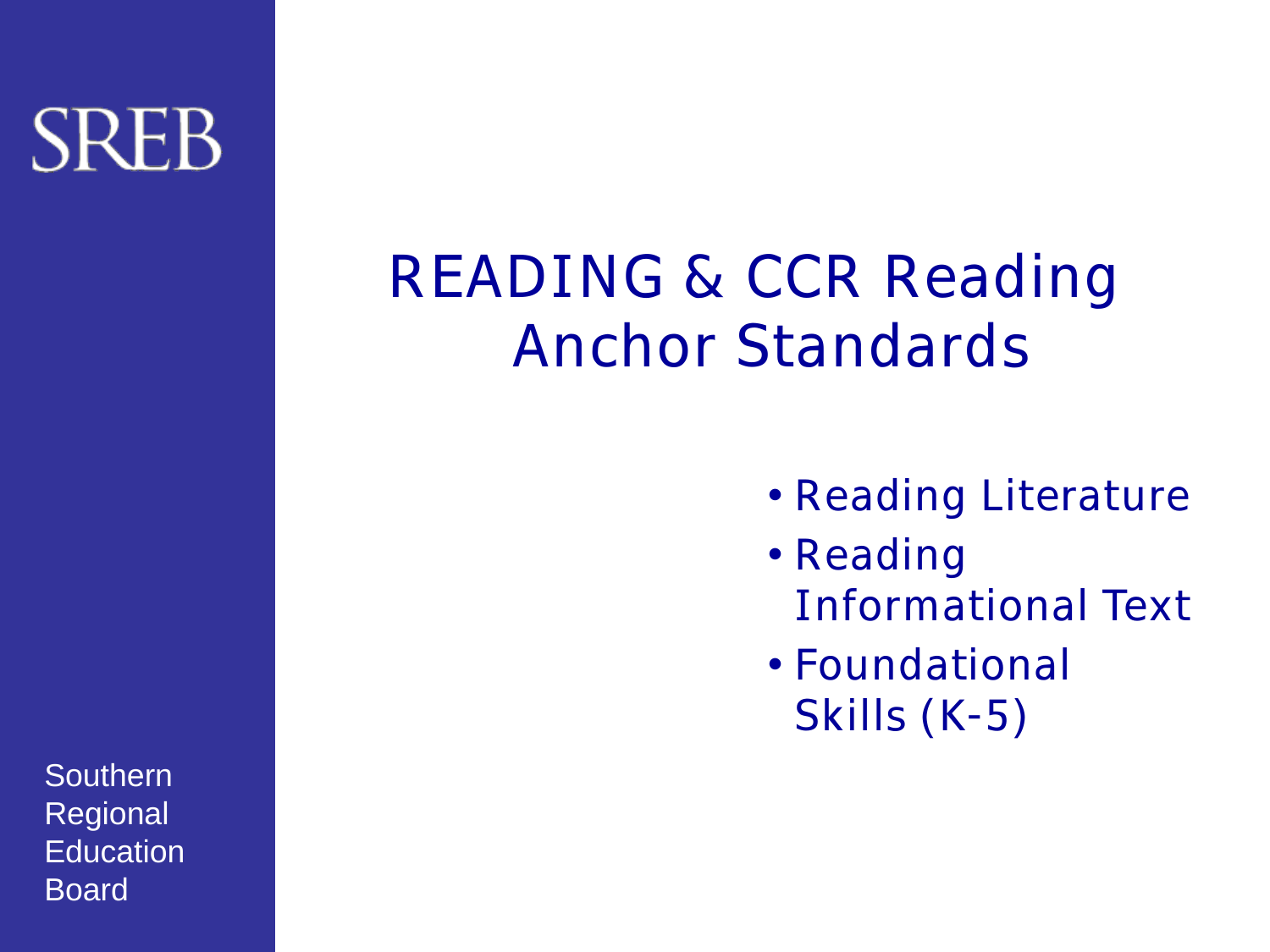

READING & CCR Reading Anchor Standards

Reading Literature
Reading Informational Text
Foundational Skills (K-5)